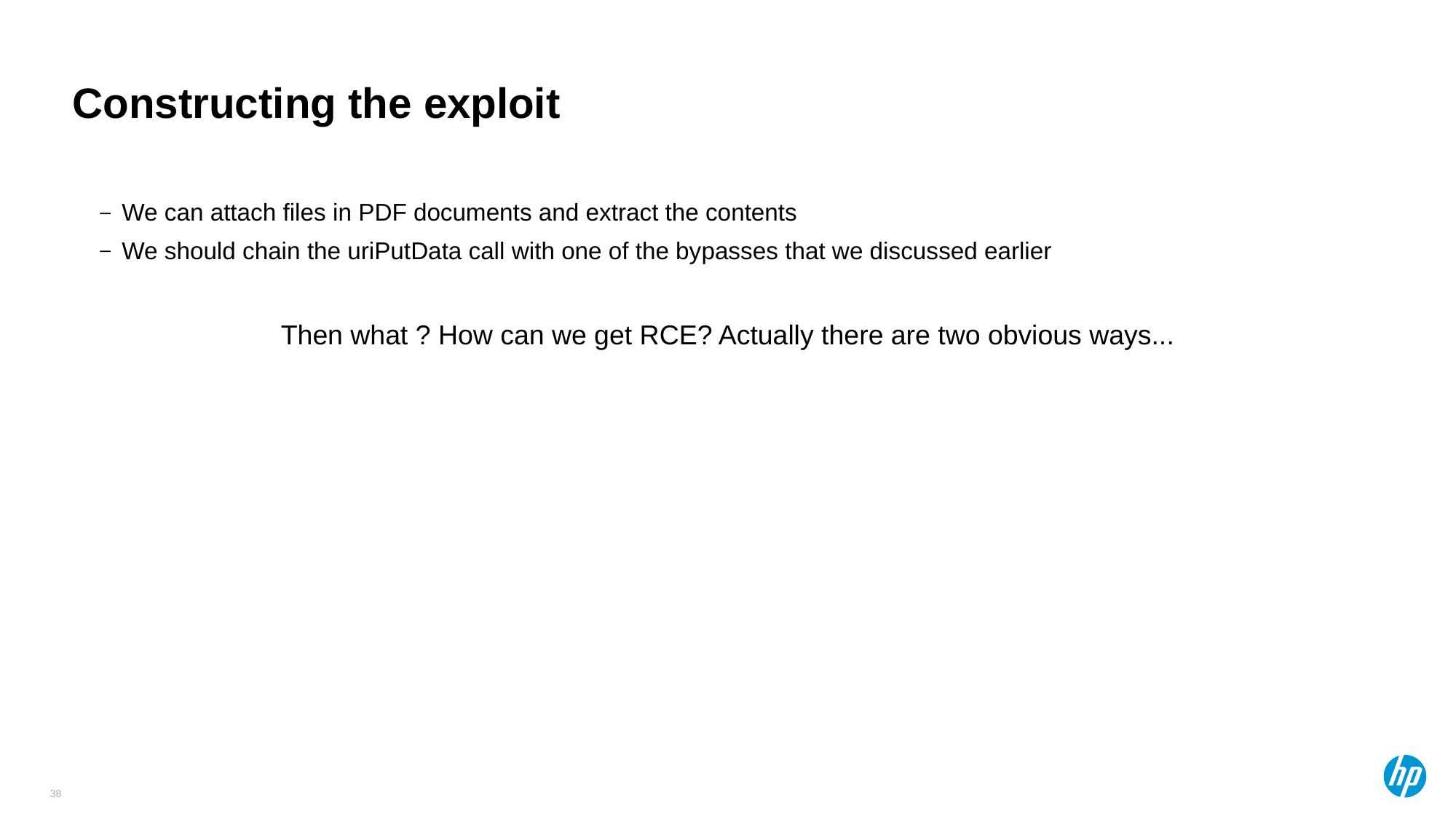

# Constructing the exploit
We can attach files in PDF documents and extract the contents
We should chain the uriPutData call with one of the bypasses that we discussed earlier

Then what ? How can we get RCE? Actually there are two obvious ways...

38